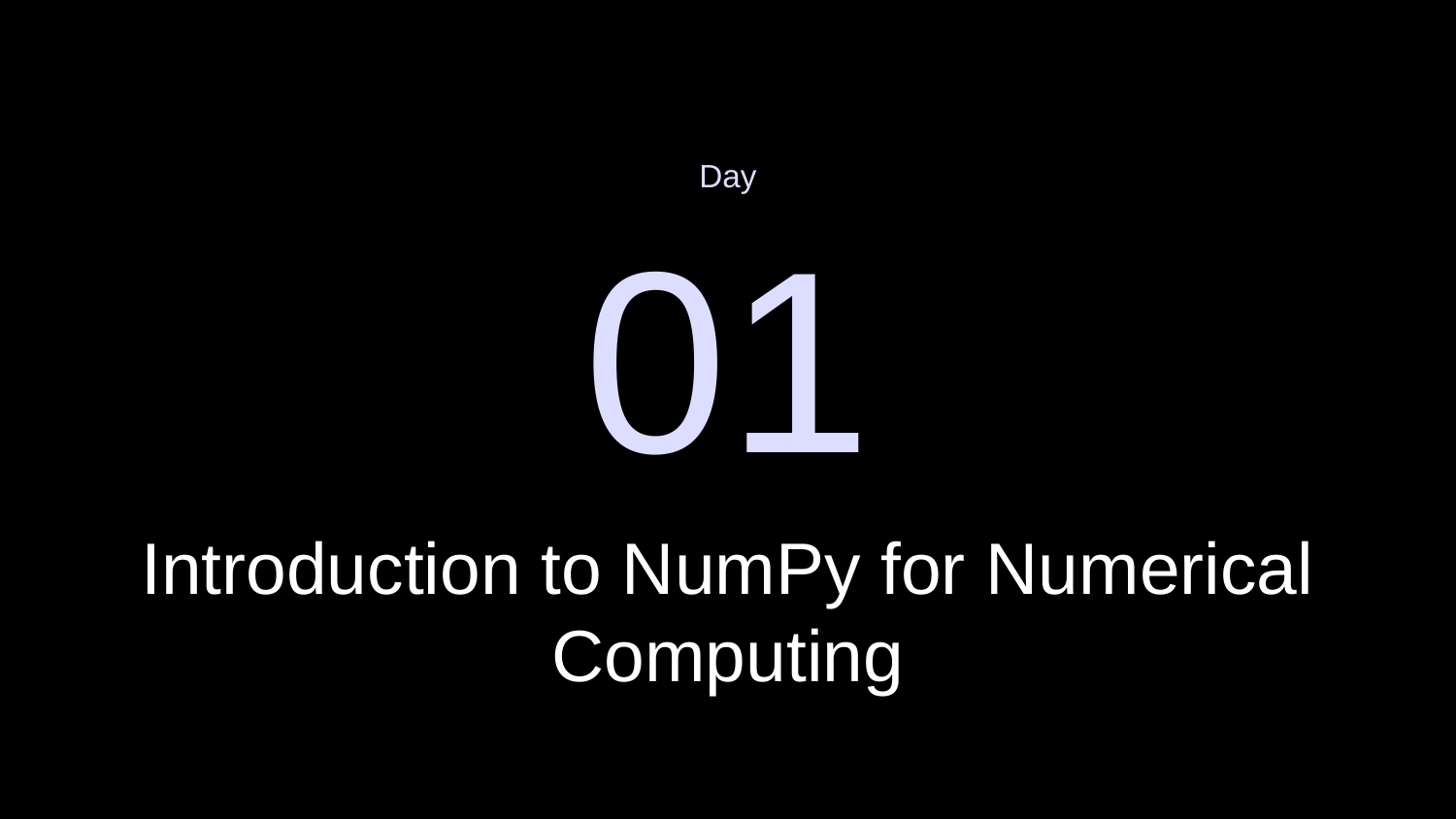

Day
01
# Introduction to NumPy for Numerical Computing